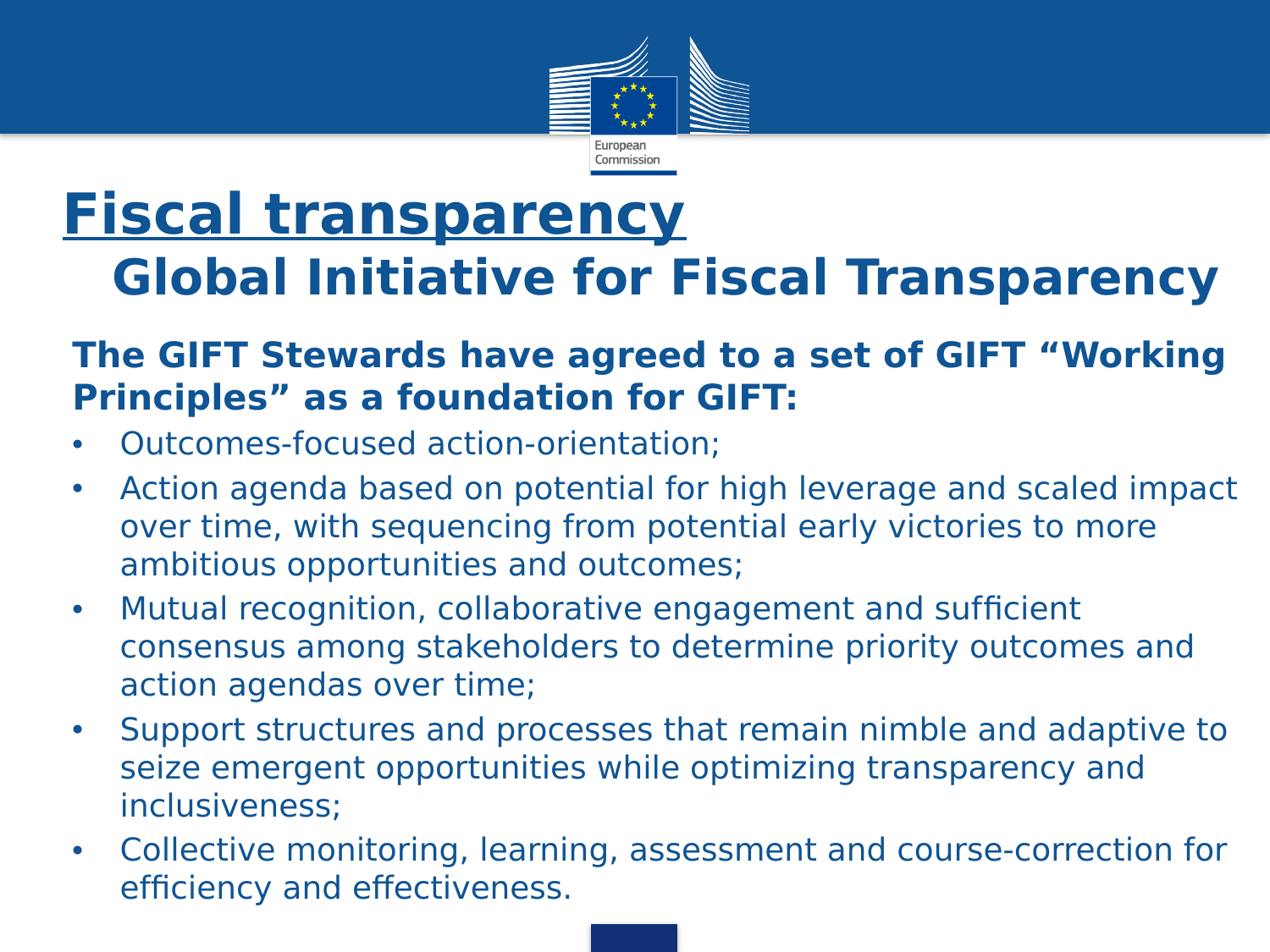

# Fiscal transparency Global Initiative for Fiscal Transparency
The GIFT Stewards have agreed to a set of GIFT “Working Principles” as a foundation for GIFT:
Outcomes-focused action-orientation;
Action agenda based on potential for high leverage and scaled impact over time, with sequencing from potential early victories to more ambitious opportunities and outcomes;
Mutual recognition, collaborative engagement and sufﬁcient consensus among stakeholders to determine priority outcomes and action agendas over time;
Support structures and processes that remain nimble and adaptive to seize emergent opportunities while optimizing transparency and inclusiveness;
Collective monitoring, learning, assessment and course-correction for efﬁciency and effectiveness.